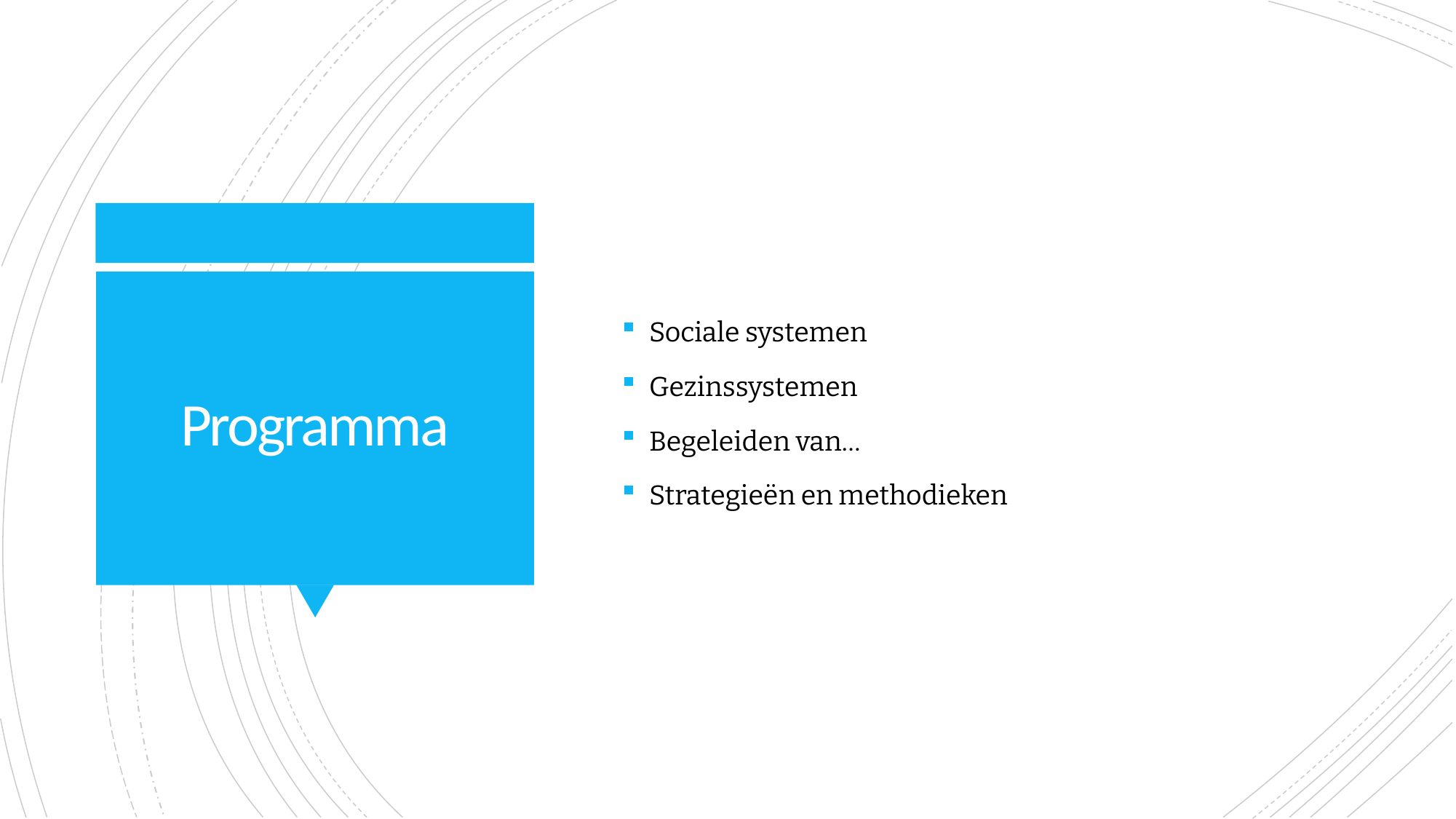

Sociale systemen
Gezinssystemen
Begeleiden van…
Strategieën en methodieken
# Programma